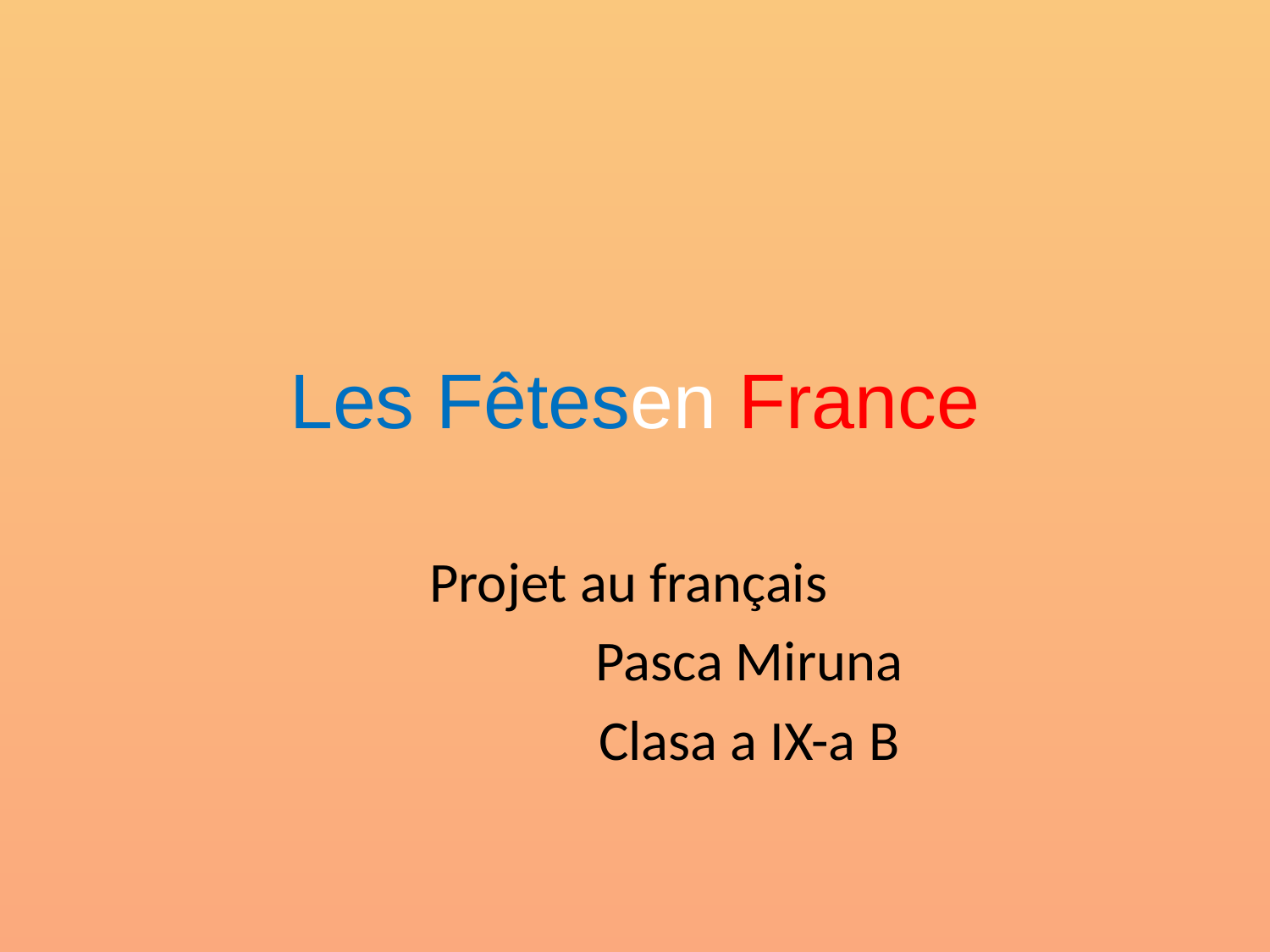

# Les Fêtesen France
Projet au français
                  Pasca Miruna
                  Clasa a IX-a B